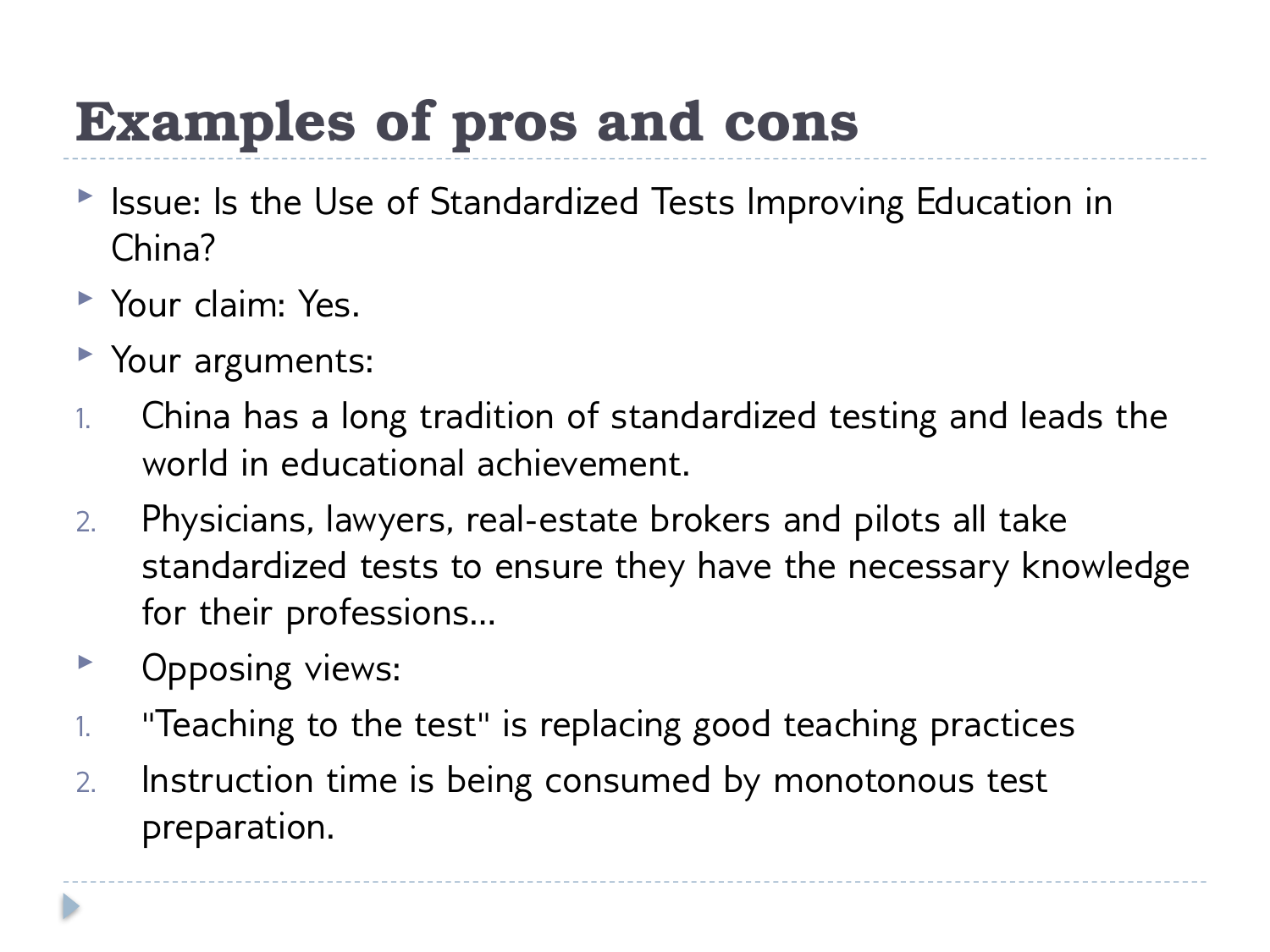

# Examples of pros and cons
Issue: Is the Use of Standardized Tests Improving Education in China?
Your claim: Yes.
Your arguments:
China has a long tradition of standardized testing and leads the world in educational achievement.
Physicians, lawyers, real-estate brokers and pilots all take standardized tests to ensure they have the necessary knowledge for their professions…
Opposing views:
"Teaching to the test" is replacing good teaching practices
Instruction time is being consumed by monotonous test preparation.